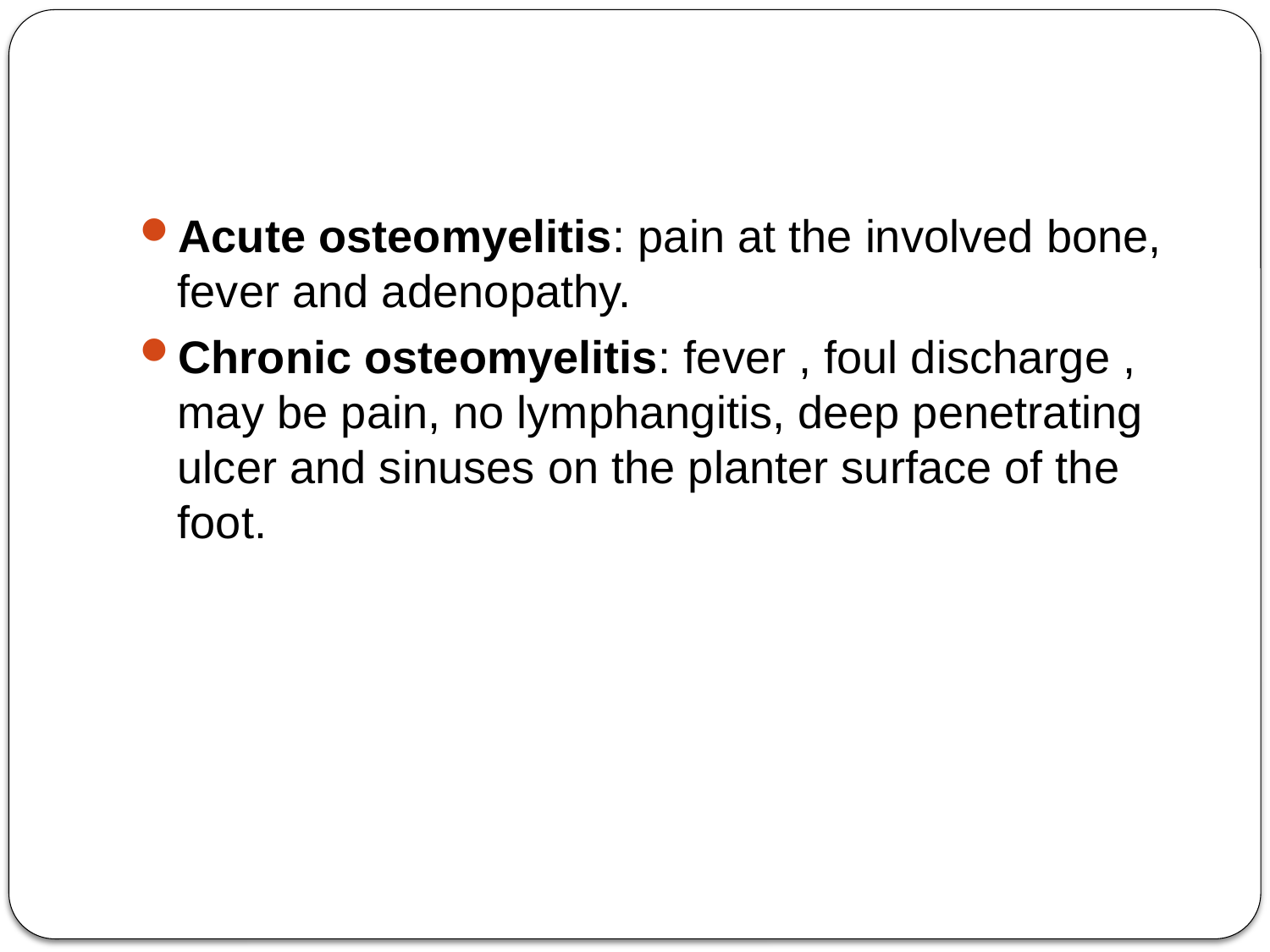

#
Acute osteomyelitis: pain at the involved bone, fever and adenopathy.
Chronic osteomyelitis: fever , foul discharge , may be pain, no lymphangitis, deep penetrating ulcer and sinuses on the planter surface of the foot.